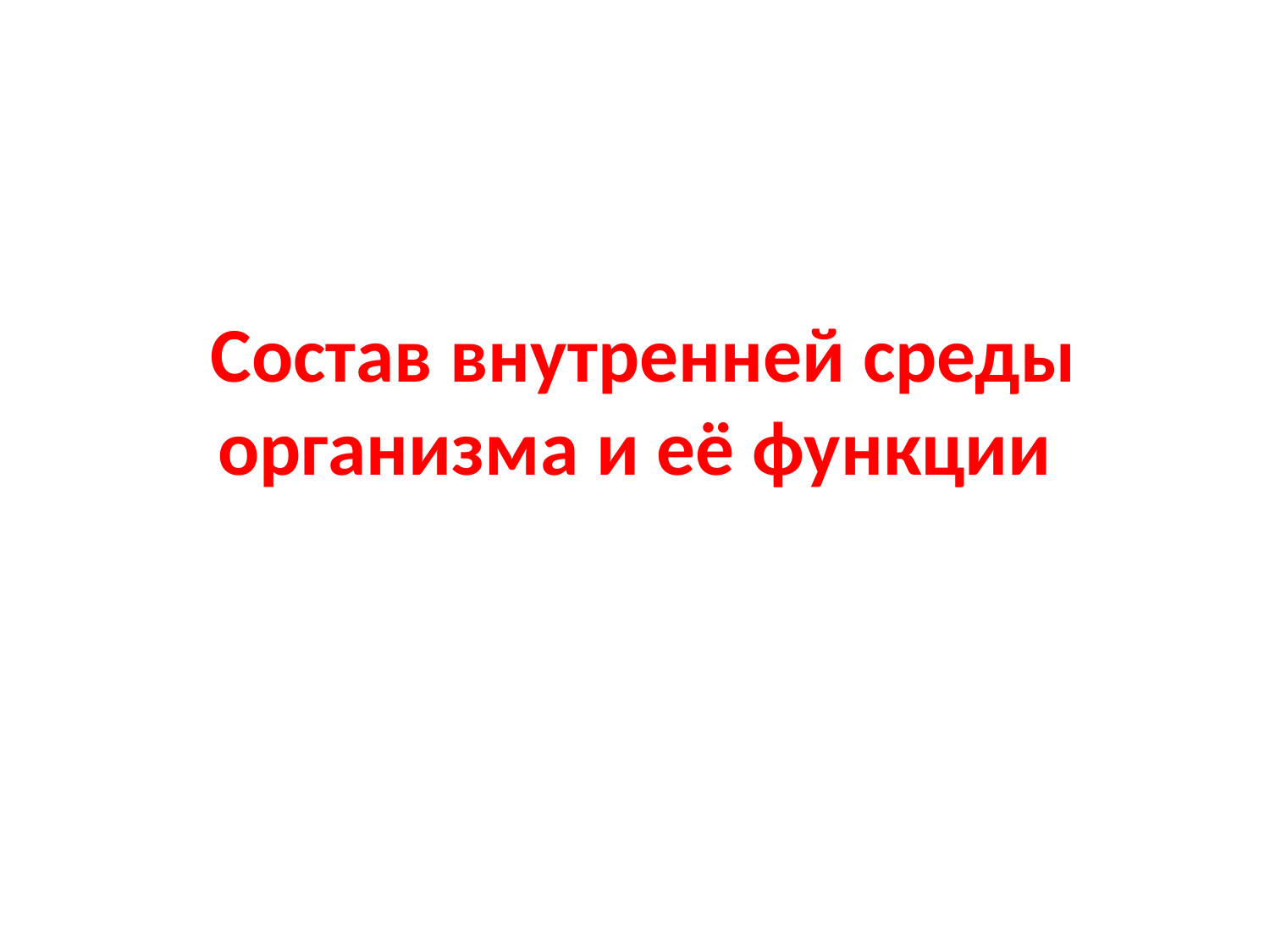

# Состав внутренней среды организма и её функции